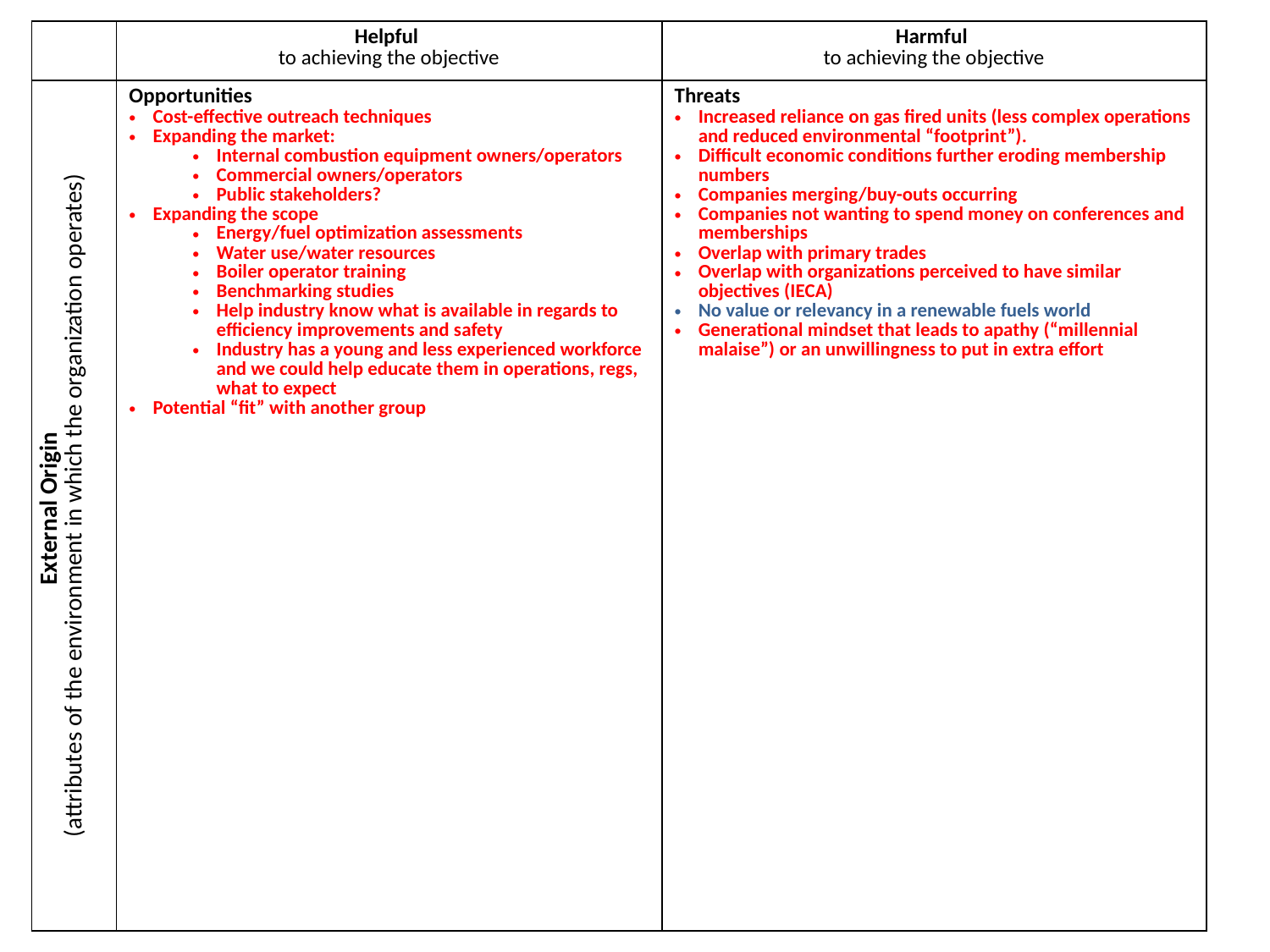

|  | Helpful to achieving the objective | Harmful to achieving the objective |
| --- | --- | --- |
| External Origin (attributes of the environment in which the organization operates) | Opportunities Cost-effective outreach techniques Expanding the market: Internal combustion equipment owners/operators Commercial owners/operators Public stakeholders? Expanding the scope Energy/fuel optimization assessments Water use/water resources Boiler operator training Benchmarking studies Help industry know what is available in regards to efficiency improvements and safety Industry has a young and less experienced workforce and we could help educate them in operations, regs, what to expect Potential “fit” with another group | Threats Increased reliance on gas fired units (less complex operations and reduced environmental “footprint”). Difficult economic conditions further eroding membership numbers Companies merging/buy-outs occurring Companies not wanting to spend money on conferences and memberships Overlap with primary trades Overlap with organizations perceived to have similar objectives (IECA) No value or relevancy in a renewable fuels world Generational mindset that leads to apathy (“millennial malaise”) or an unwillingness to put in extra effort |